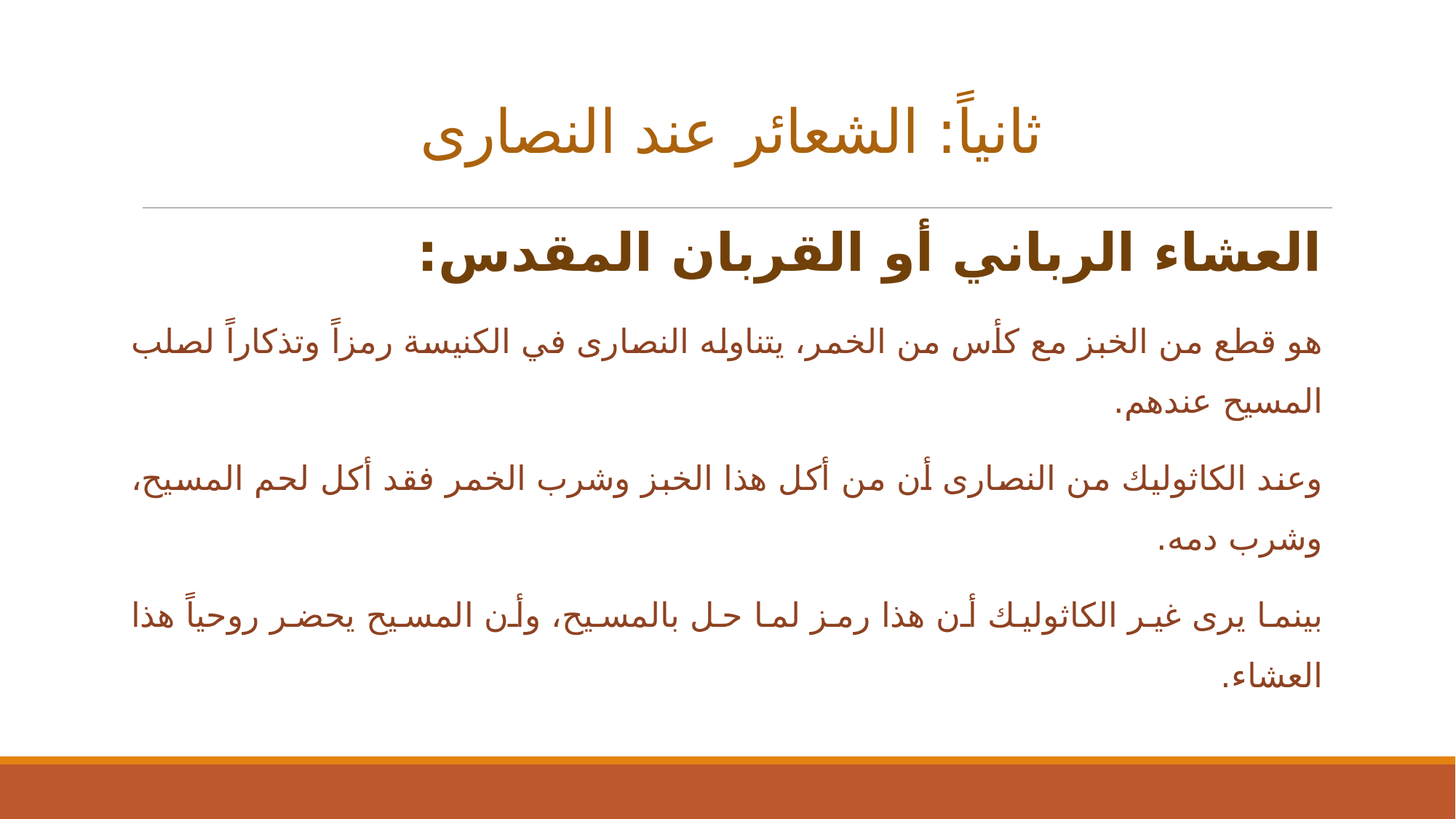

ثانياً: الشعائر عند النصارى
العشاء الرباني أو القربان المقدس:
هو قطع من الخبز مع كأس من الخمر، يتناوله النصارى في الكنيسة رمزاً وتذكاراً لصلب المسيح عندهم.
وعند الكاثوليك من النصارى أن من أكل هذا الخبز وشرب الخمر فقد أكل لحم المسيح، وشرب دمه.
بينما يرى غير الكاثوليك أن هذا رمز لما حل بالمسيح، وأن المسيح يحضر روحياً هذا العشاء.